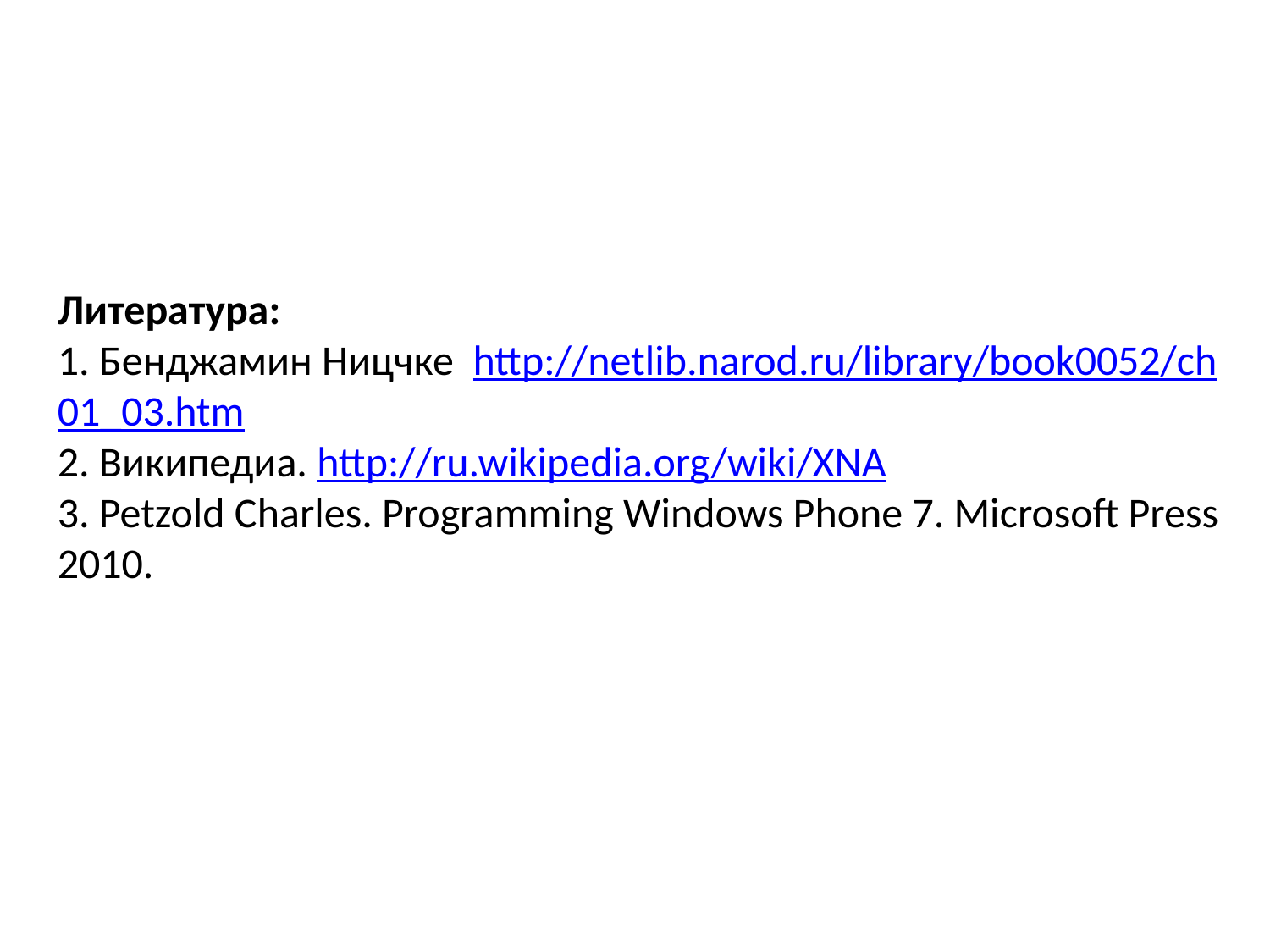

Литература:
1. Бенджамин Ницчке  http://netlib.narod.ru/library/book0052/ch01_03.htm
2. Википедиа. http://ru.wikipedia.org/wiki/XNA
3. Petzold Charles. Programming Windows Phone 7. Microsoft Press 2010.